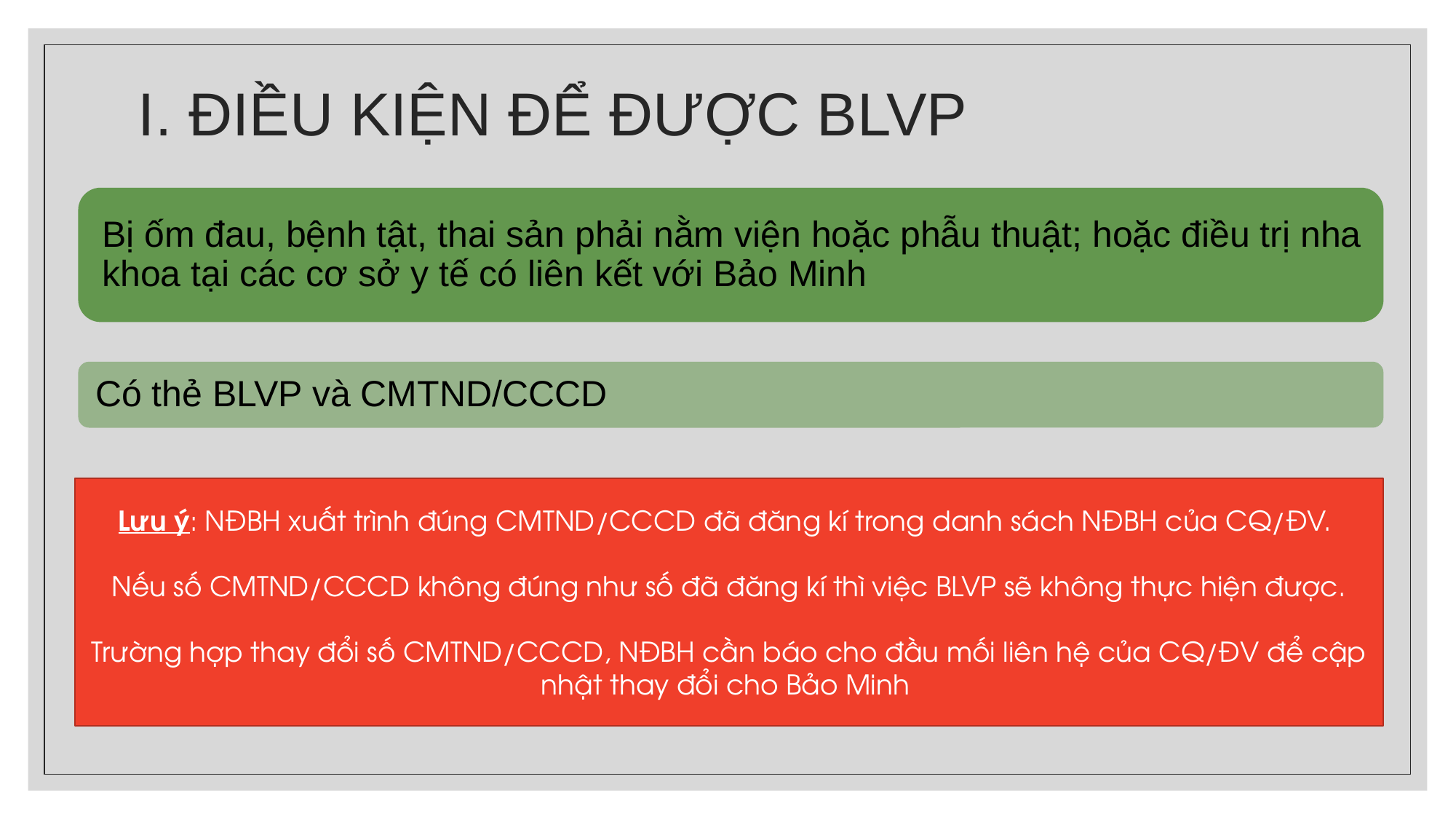

# I. ĐIỀU KIỆN ĐỂ ĐƯỢC BLVP
Bị ốm đau, bệnh tật, thai sản phải nằm viện hoặc phẫu thuật; hoặc điều trị nha khoa tại các cơ sở y tế có liên kết với Bảo Minh

Có thẻ BLVP và CMTND/CCCD

Lưu ý: NĐBH xuất trình đúng CMTND/CCCD đã đăng kí trong danh sách NĐBH của CQ/ĐV.

Nếu số CMTND/CCCD không đúng như số đã đăng kí thì việc BLVP sẽ không thực hiện được.

Trường hợp thay đổi số CMTND/CCCD, NĐBH cần báo cho đầu mối liên hệ của CQ/ĐV để cập nhật thay đổi cho Bảo Minh